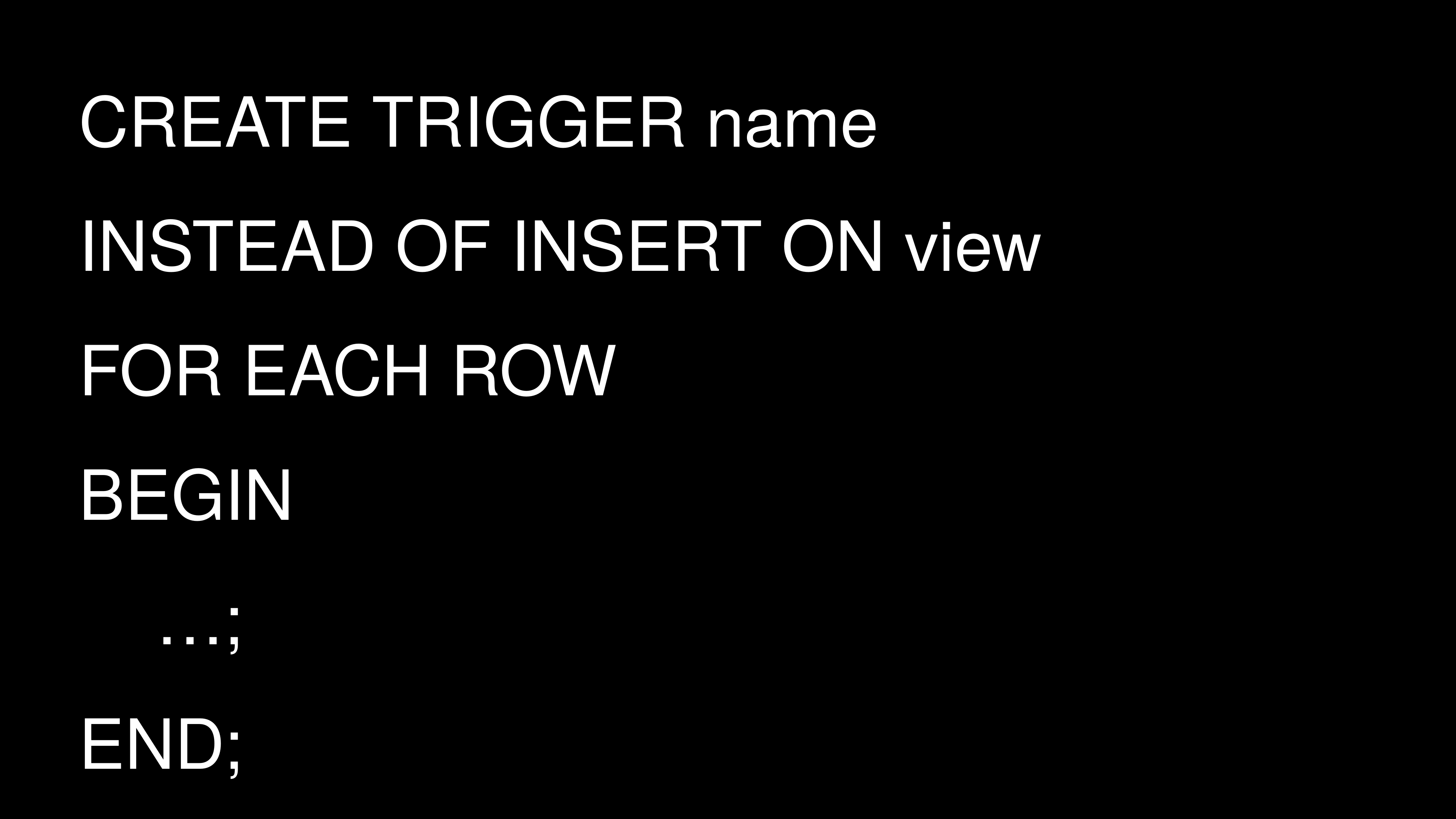

CREATE TRIGGER name
INSTEAD OF INSERT ON view
FOR EACH ROW
BEGIN
    …;
END;